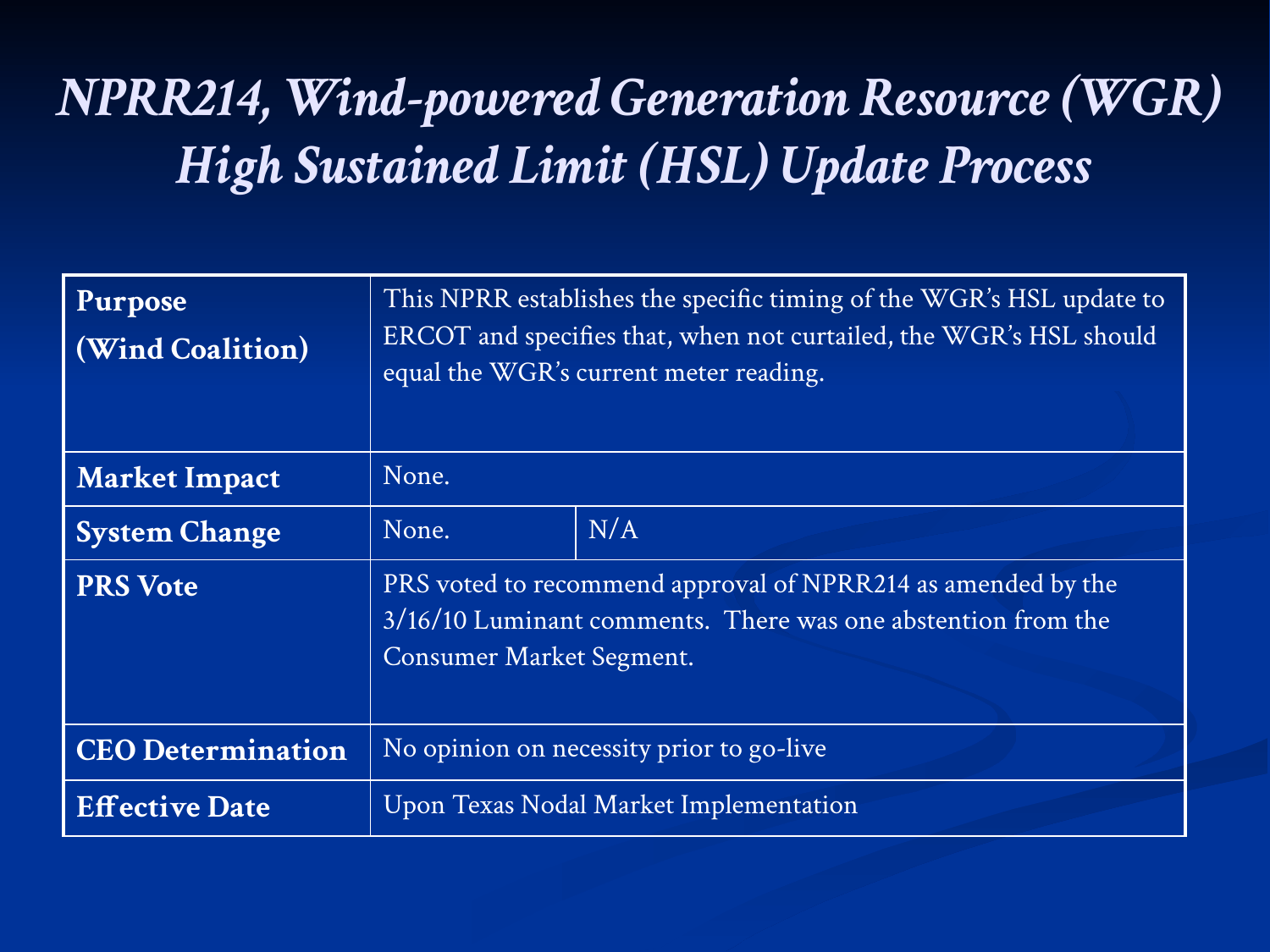

# NPRR214, Wind-powered Generation Resource (WGR) High Sustained Limit (HSL) Update Process
| Purpose (Wind Coalition) | This NPRR establishes the specific timing of the WGR’s HSL update to ERCOT and specifies that, when not curtailed, the WGR’s HSL should equal the WGR’s current meter reading. |  |
| --- | --- | --- |
| Market Impact | None. |  |
| System Change | None. | N/A |
| PRS Vote | PRS voted to recommend approval of NPRR214 as amended by the 3/16/10 Luminant comments. There was one abstention from the Consumer Market Segment. |  |
| CEO Determination | No opinion on necessity prior to go-live |  |
| Effective Date | Upon Texas Nodal Market Implementation |  |